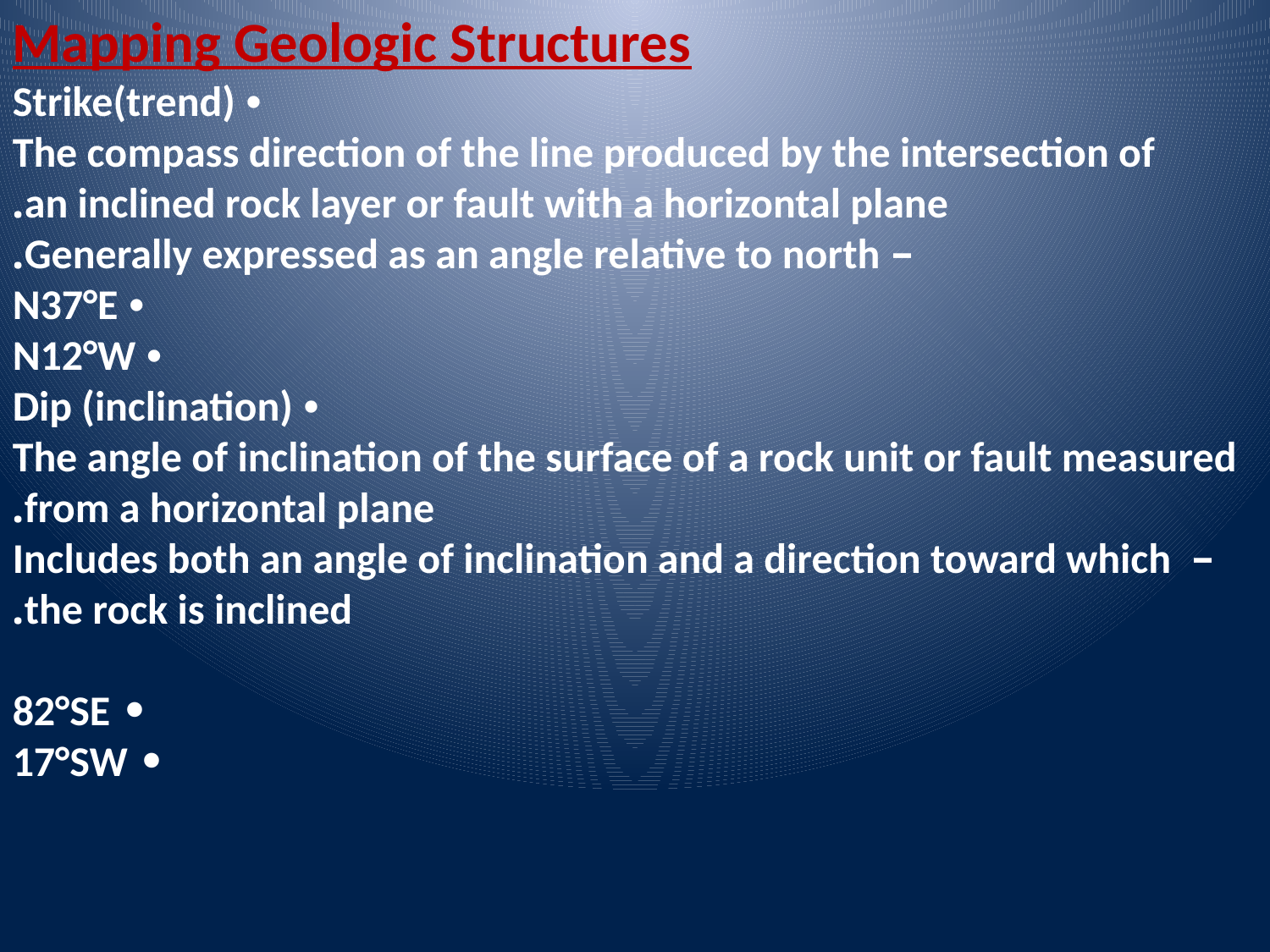

Mapping Geologic Structures
• Strike(trend)
The compass direction of the line produced by the intersection of
an inclined rock layer or fault with a horizontal plane.
– Generally expressed as an angle relative to north.
• N37°E
• N12°W
• Dip (inclination)
The angle of inclination of the surface of a rock unit or fault measured
from a horizontal plane.
– Includes both an angle of inclination and a direction toward which  the rock is inclined.

• 82°SE
• 17°SW